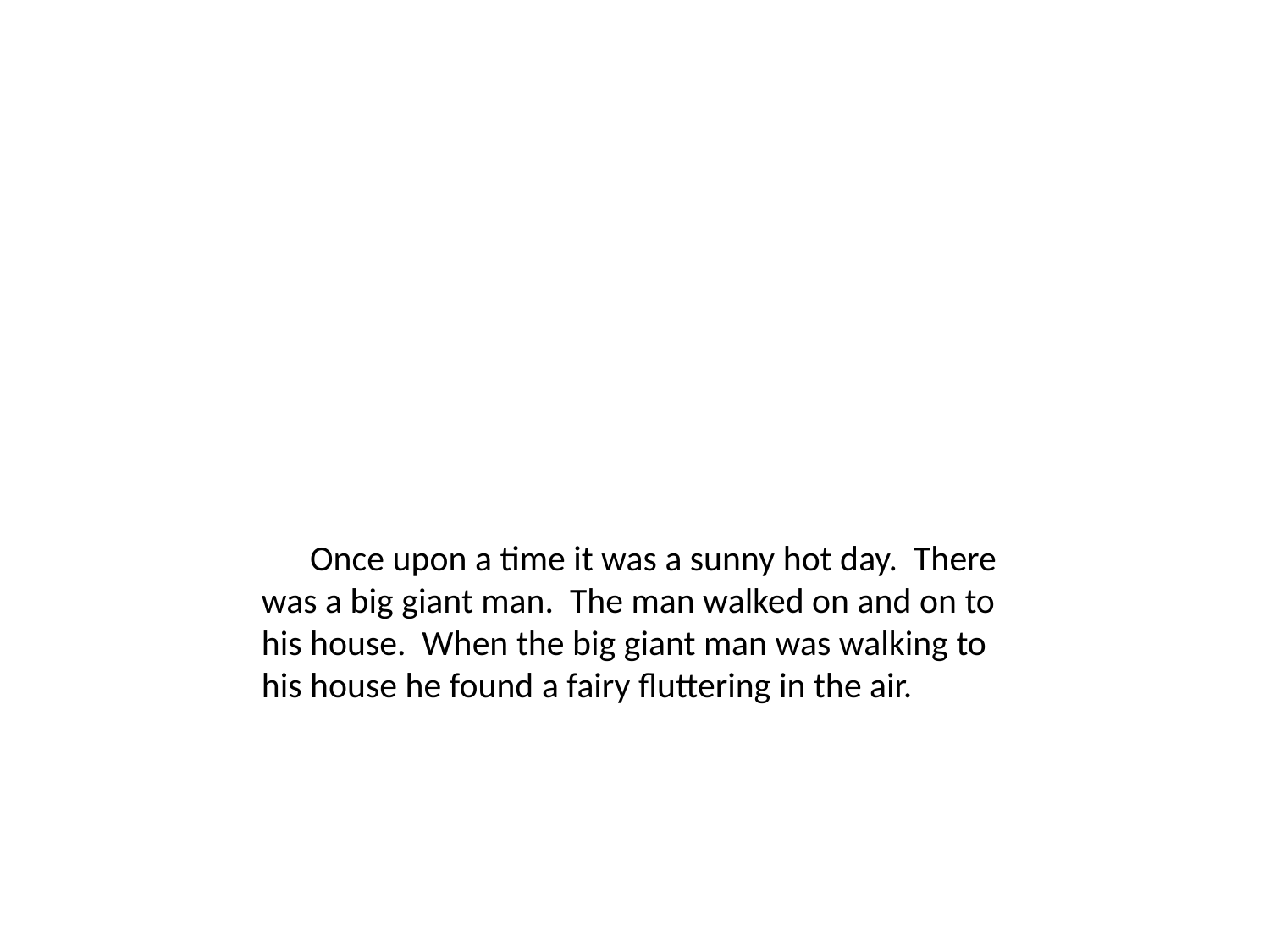

Once upon a time it was a sunny hot day.  There was a big giant man.  The man walked on and on to his house.  When the big giant man was walking to his house he found a fairy fluttering in the air.
#